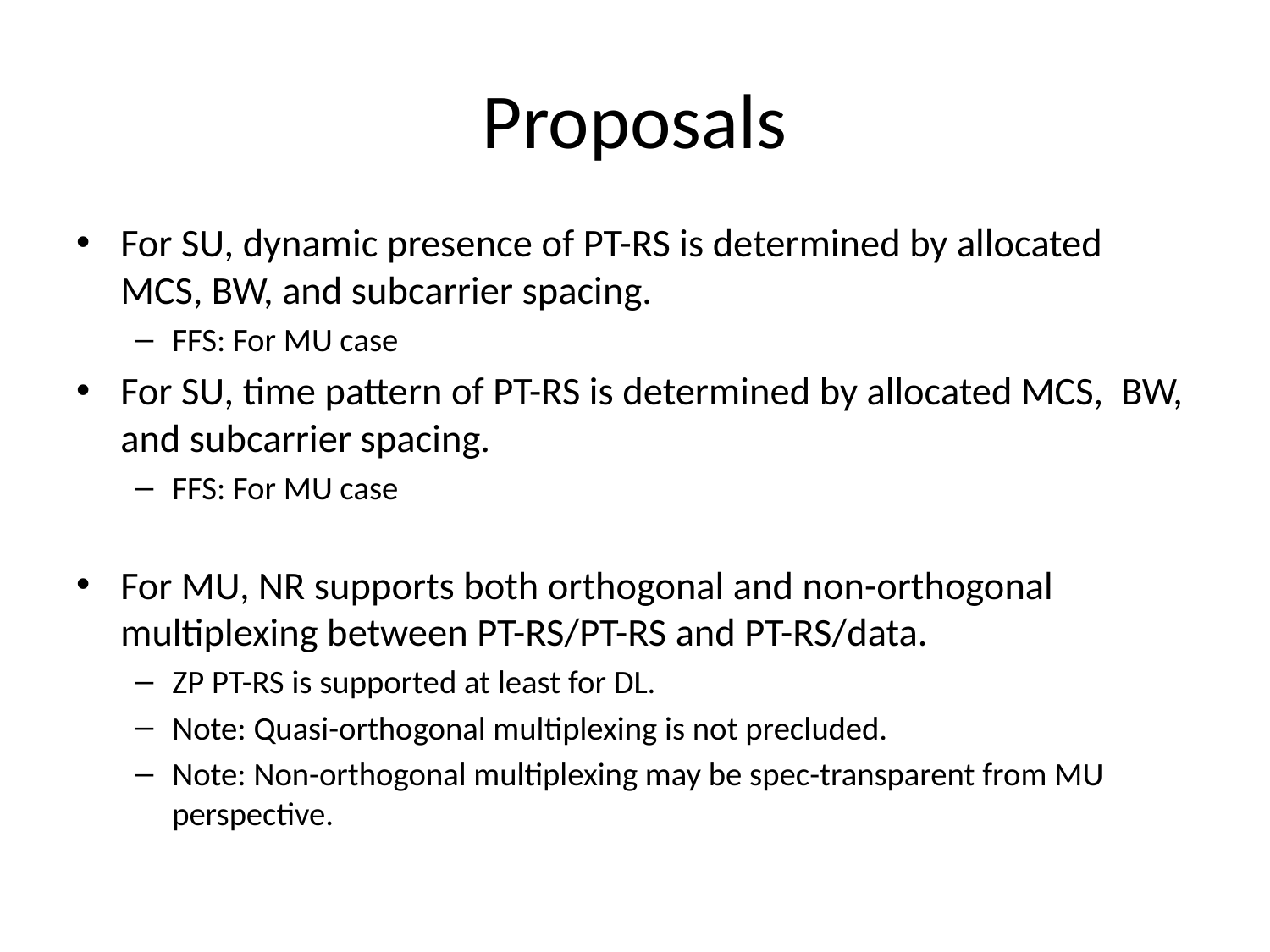

# Proposals
For SU, dynamic presence of PT-RS is determined by allocated MCS, BW, and subcarrier spacing.
FFS: For MU case
For SU, time pattern of PT-RS is determined by allocated MCS,  BW, and subcarrier spacing.
FFS: For MU case

For MU, NR supports both orthogonal and non-orthogonal multiplexing between PT-RS/PT-RS and PT-RS/data.
ZP PT-RS is supported at least for DL.
Note: Quasi-orthogonal multiplexing is not precluded.
Note: Non-orthogonal multiplexing may be spec-transparent from MU perspective.